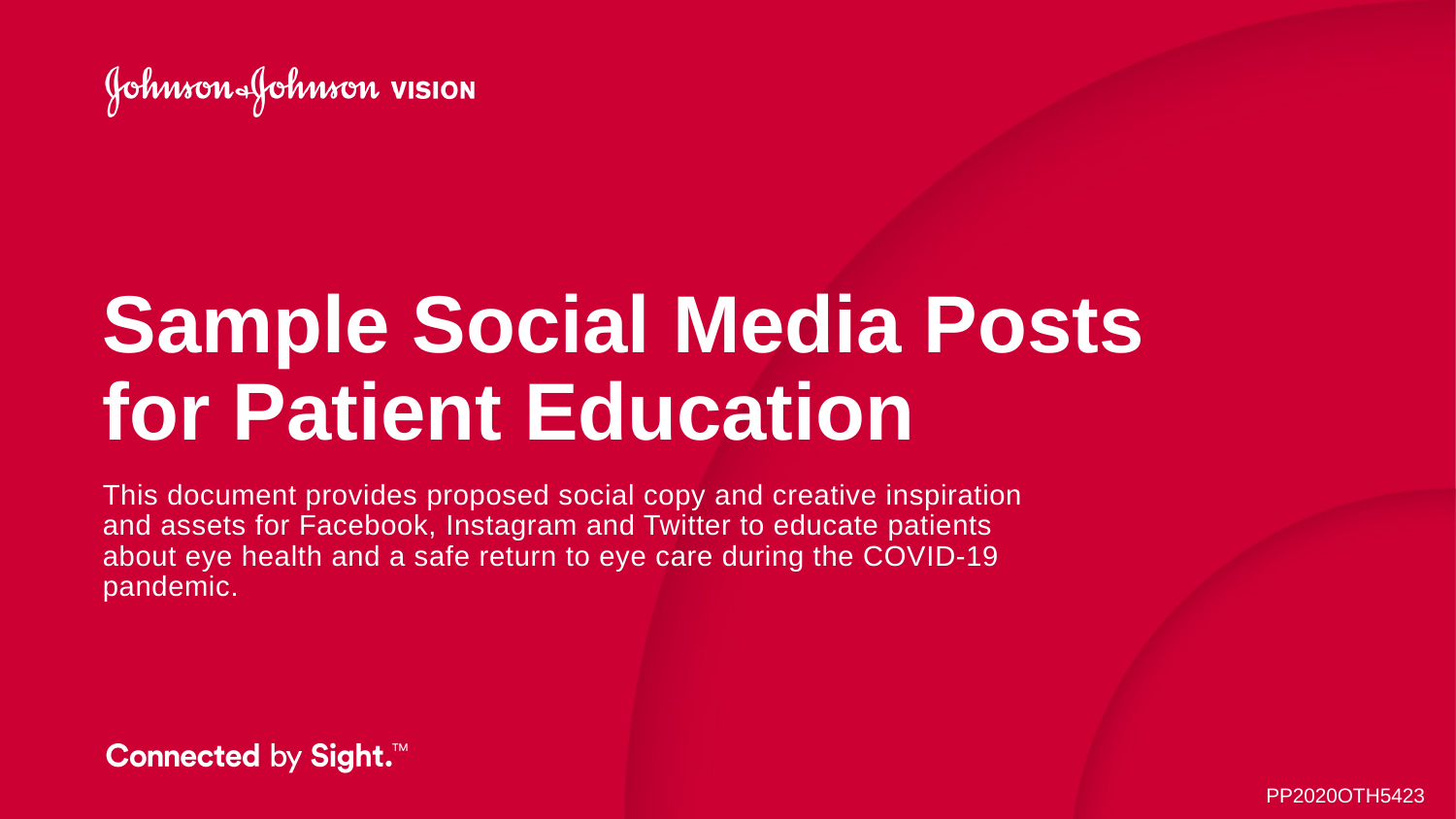

# Sample Social Media Posts for Patient Education
This document provides proposed social copy and creative inspiration and assets for Facebook, Instagram and Twitter to educate patients about eye health and a safe return to eye care during the COVID-19 pandemic.
PP2020OTH5423